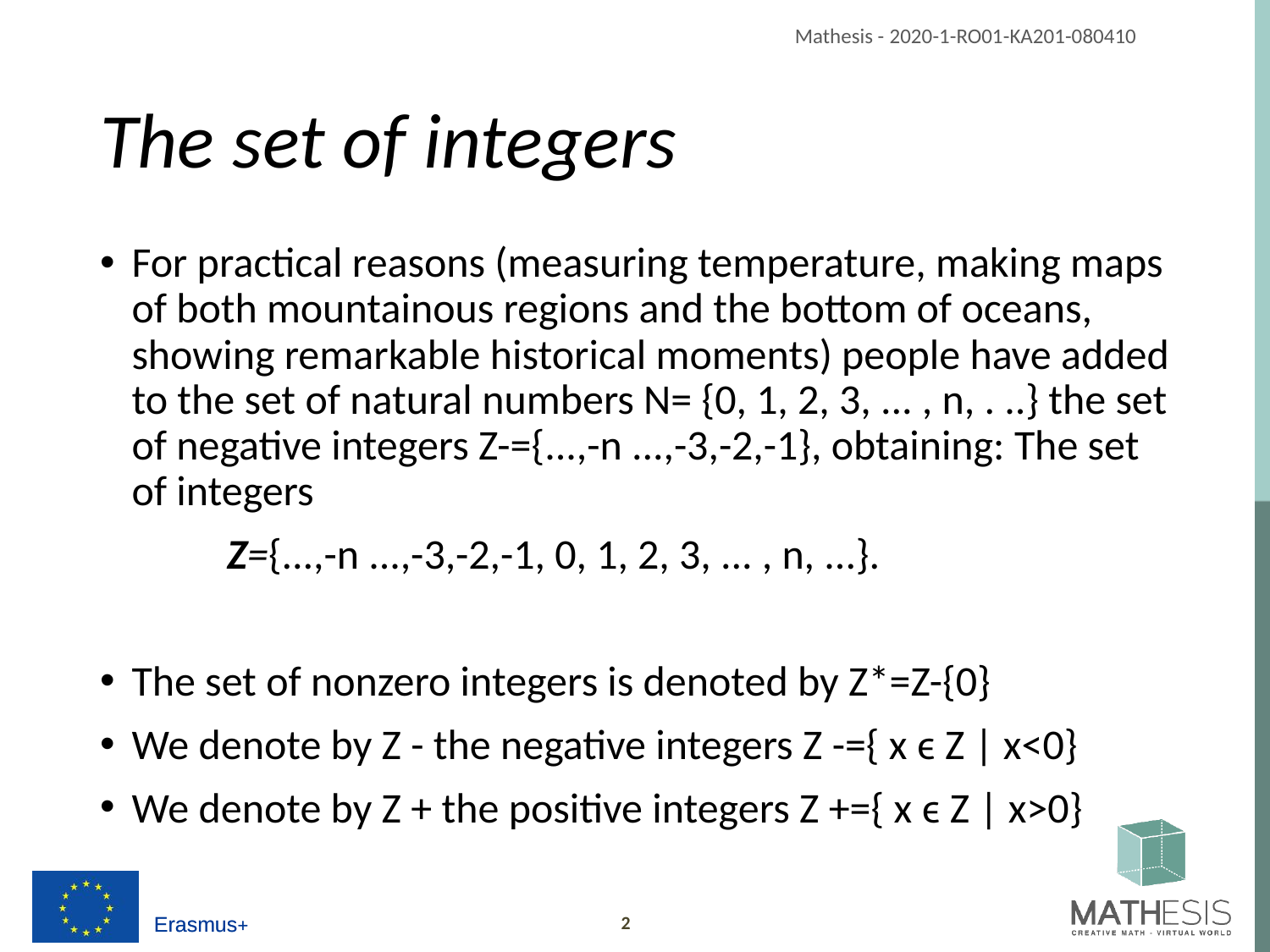

# The set of integers
For practical reasons (measuring temperature, making maps of both mountainous regions and the bottom of oceans, showing remarkable historical moments) people have added to the set of natural numbers N= {0, 1, 2, 3, ... , n, . ..} the set of negative integers Z-={...,-n ...,-3,-2,-1}, obtaining: The set of integers
	Z={...,-n ...,-3,-2,-1, 0, 1, 2, 3, ... , n, ...}.

The set of nonzero integers is denoted by Z*=Z-{0}
We denote by Z - the negative integers Z -={ x ϵ Z | x<0}
We denote by Z + the positive integers Z +={ x ϵ Z | x>0}